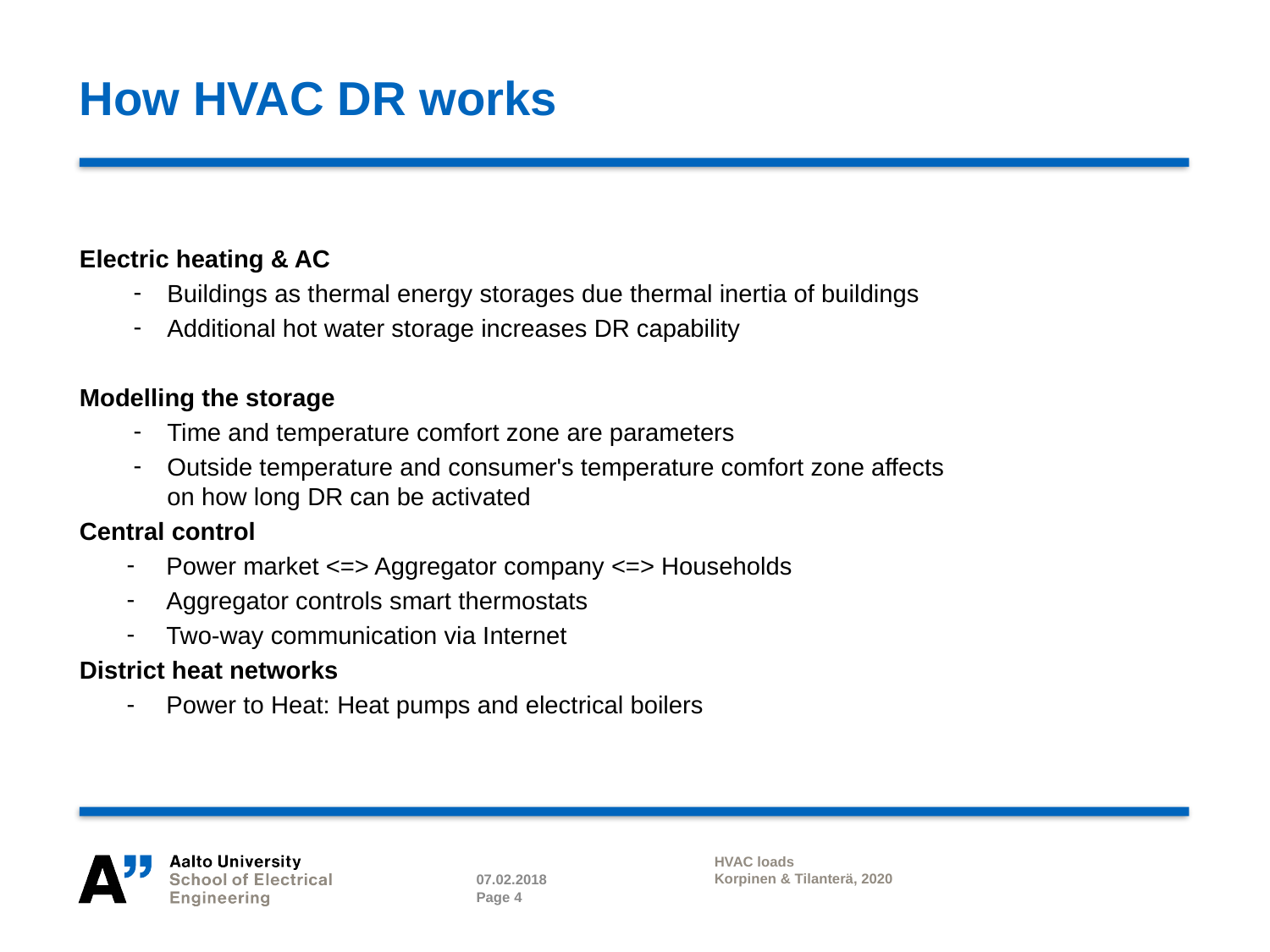

# How HVAC DR works

Electric heating & AC
Buildings as thermal energy storages due thermal inertia of buildings
Additional hot water storage increases DR capability

Modelling the storage
Time and temperature comfort zone are parameters
Outside temperature and consumer's temperature comfort zone affects on how long DR can be activated
Central control
Power market <=> Aggregator company <=> Households
Aggregator controls smart thermostats
Two-way communication via Internet
District heat networks
Power to Heat: Heat pumps and electrical boilers

HVAC loads
Korpinen & Tilanterä, 2020

07.02.2018
Page 4